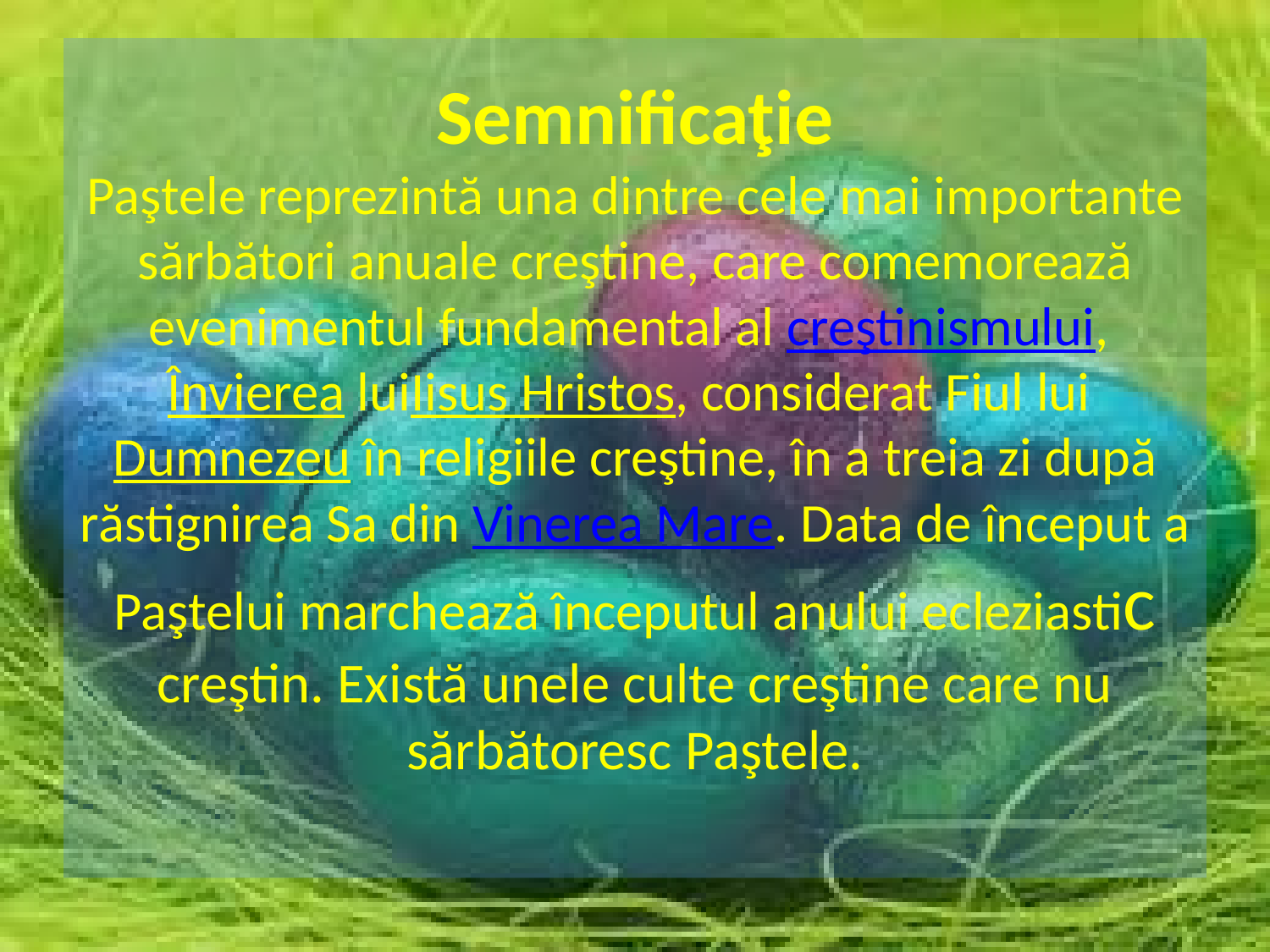

# Semnificaţie Paştele reprezintă una dintre cele mai importante sărbători anuale creştine, care comemorează evenimentul fundamental al creştinismului, Învierea luiIisus Hristos, considerat Fiul lui Dumnezeu în religiile creştine, în a treia zi după răstignirea Sa din Vinerea Mare. Data de început a Paştelui marchează începutul anului ecleziastic creştin. Există unele culte creştine care nu sărbătoresc Paştele.